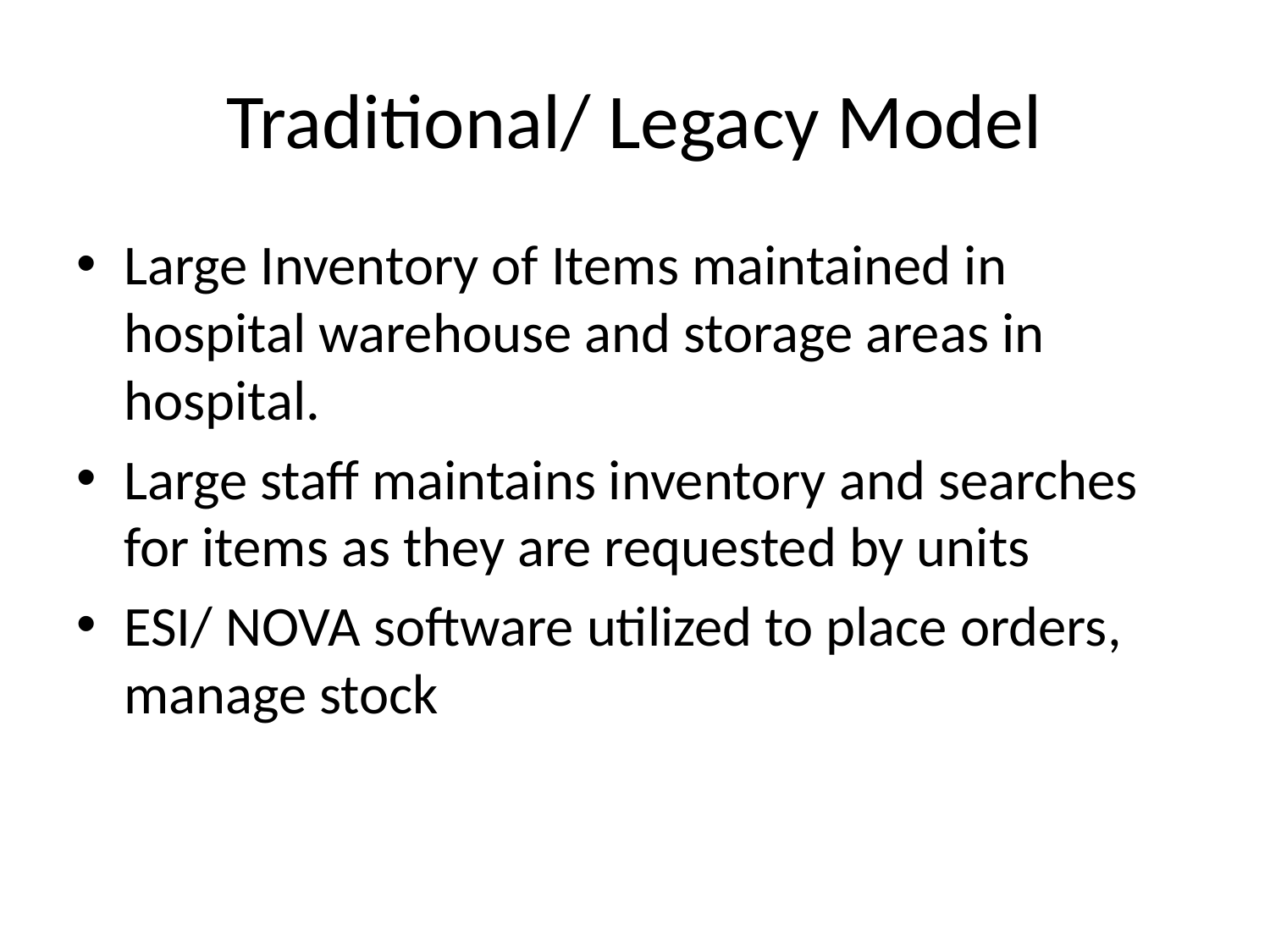

# Traditional/ Legacy Model
Large Inventory of Items maintained in hospital warehouse and storage areas in hospital.
Large staff maintains inventory and searches for items as they are requested by units
ESI/ NOVA software utilized to place orders, manage stock